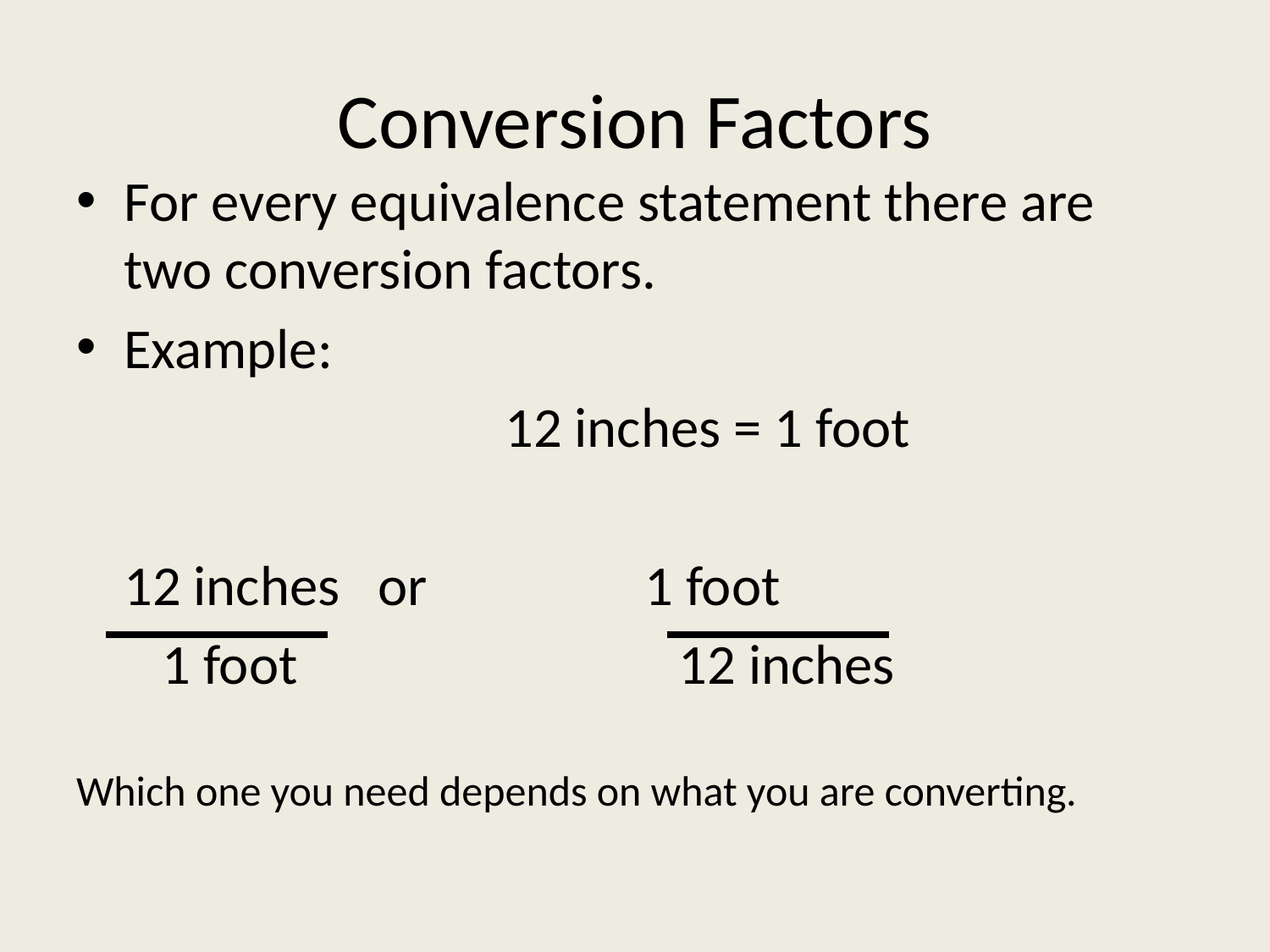

# Conversion Factors
For every equivalence statement there are two conversion factors.
Example:
				12 inches = 1 foot

	12 inches 	or		 1 foot
	   1 foot                              12 inches

Which one you need depends on what you are converting.